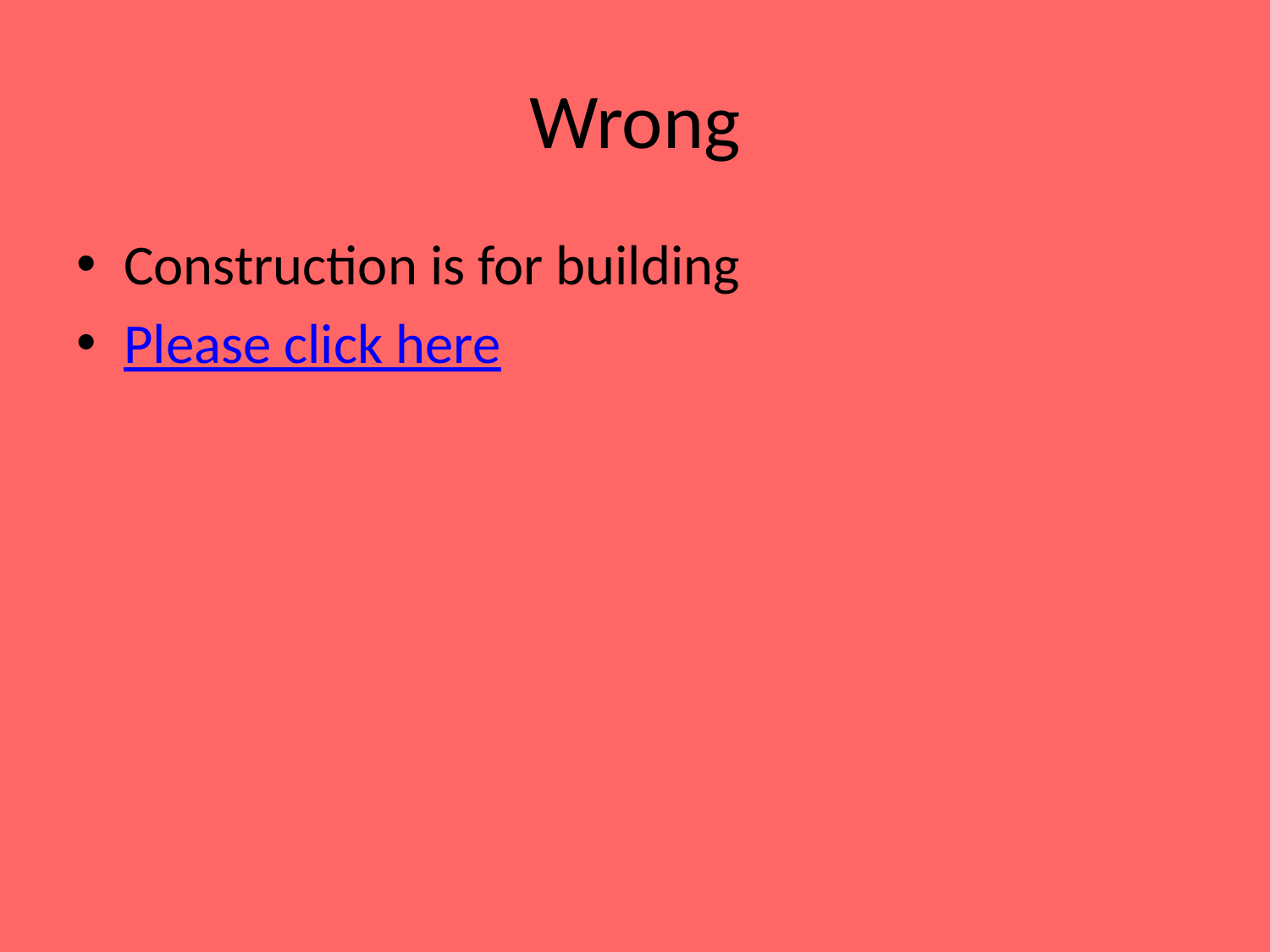

# Wrong
Construction is for building
Please click here